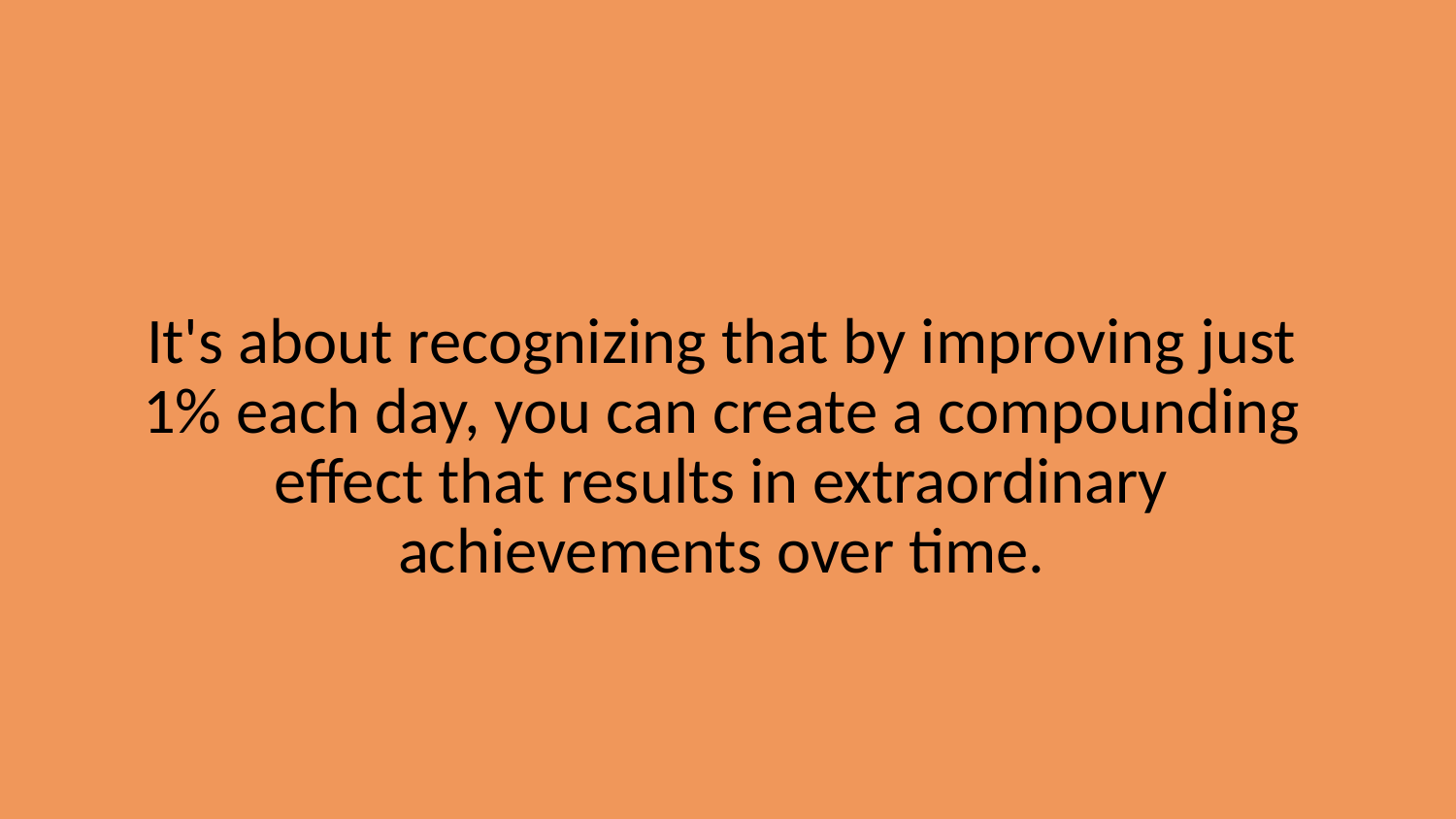

It's about recognizing that by improving just 1% each day, you can create a compounding effect that results in extraordinary achievements over time.